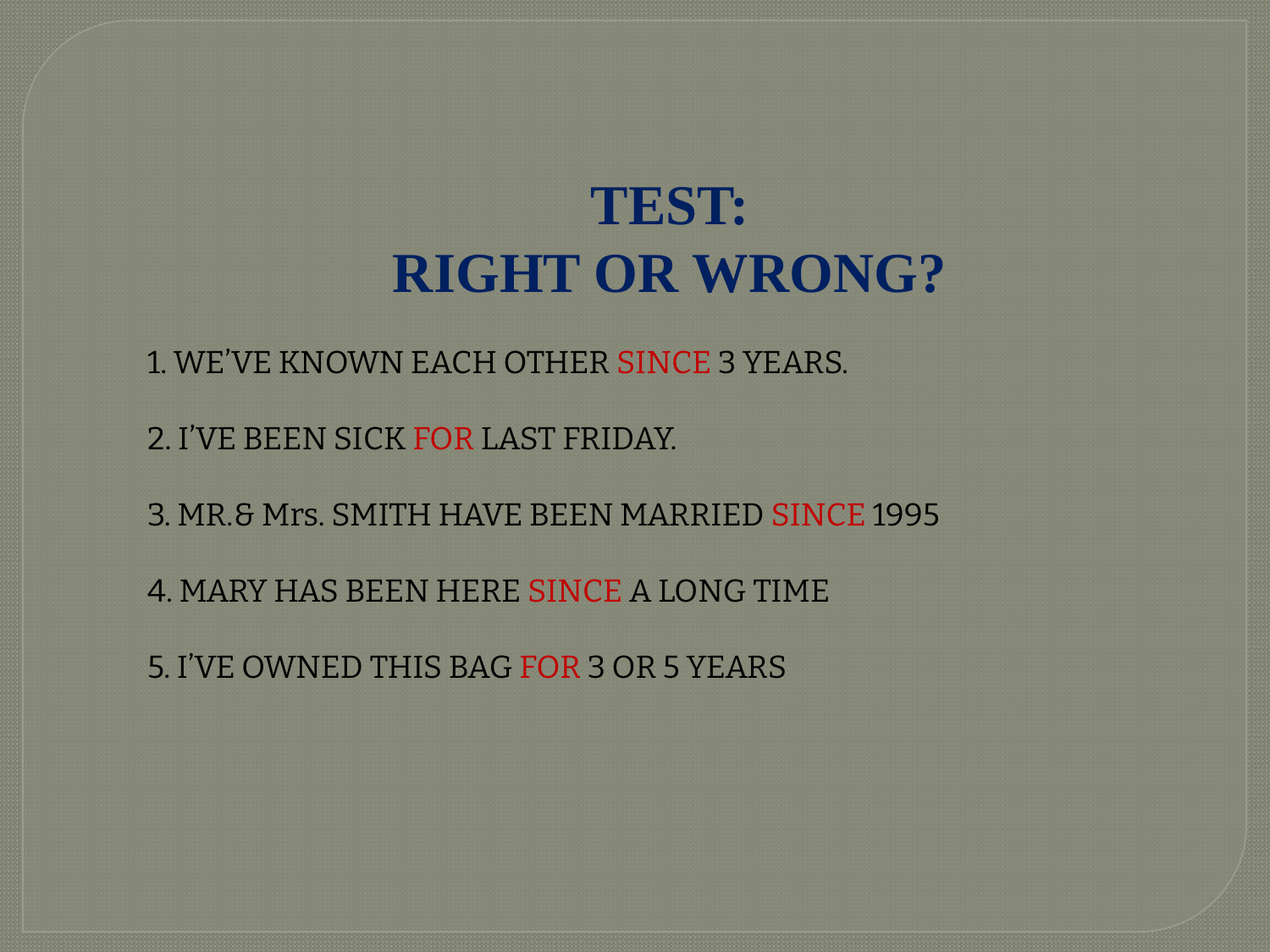

TEST:
RIGHT OR WRONG?

1. WE’VE KNOWN EACH OTHER SINCE 3 YEARS.

2. I’VE BEEN SICK FOR LAST FRIDAY.

3. MR.& Mrs. SMITH HAVE BEEN MARRIED SINCE 1995

4. MARY HAS BEEN HERE SINCE A LONG TIME

5. I’VE OWNED THIS BAG FOR 3 OR 5 YEARS